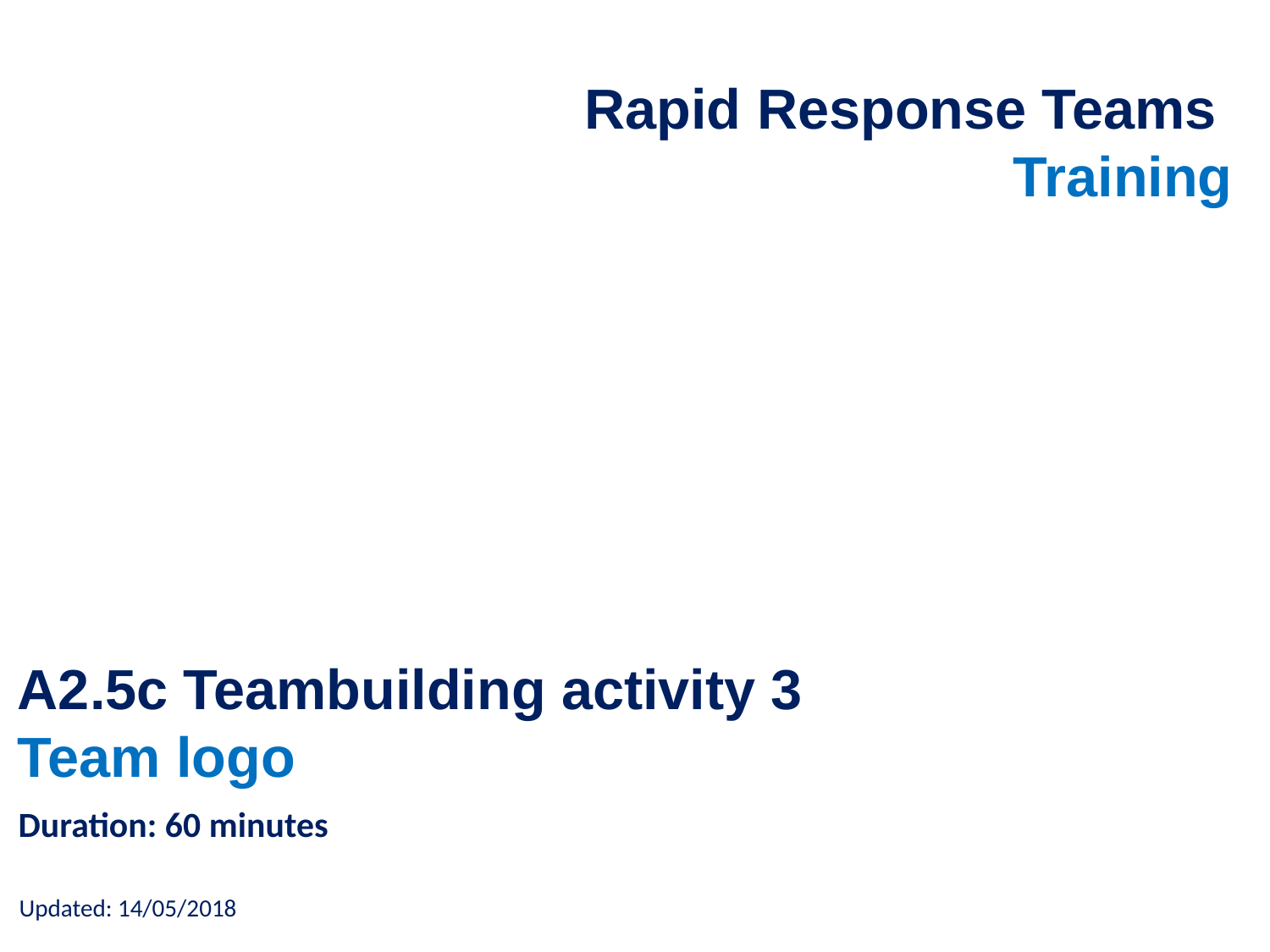

Rapid Response Teams
Training
# A2.5c Teambuilding activity 3 Team logo
Duration: 60 minutes
Updated: 14/05/2018